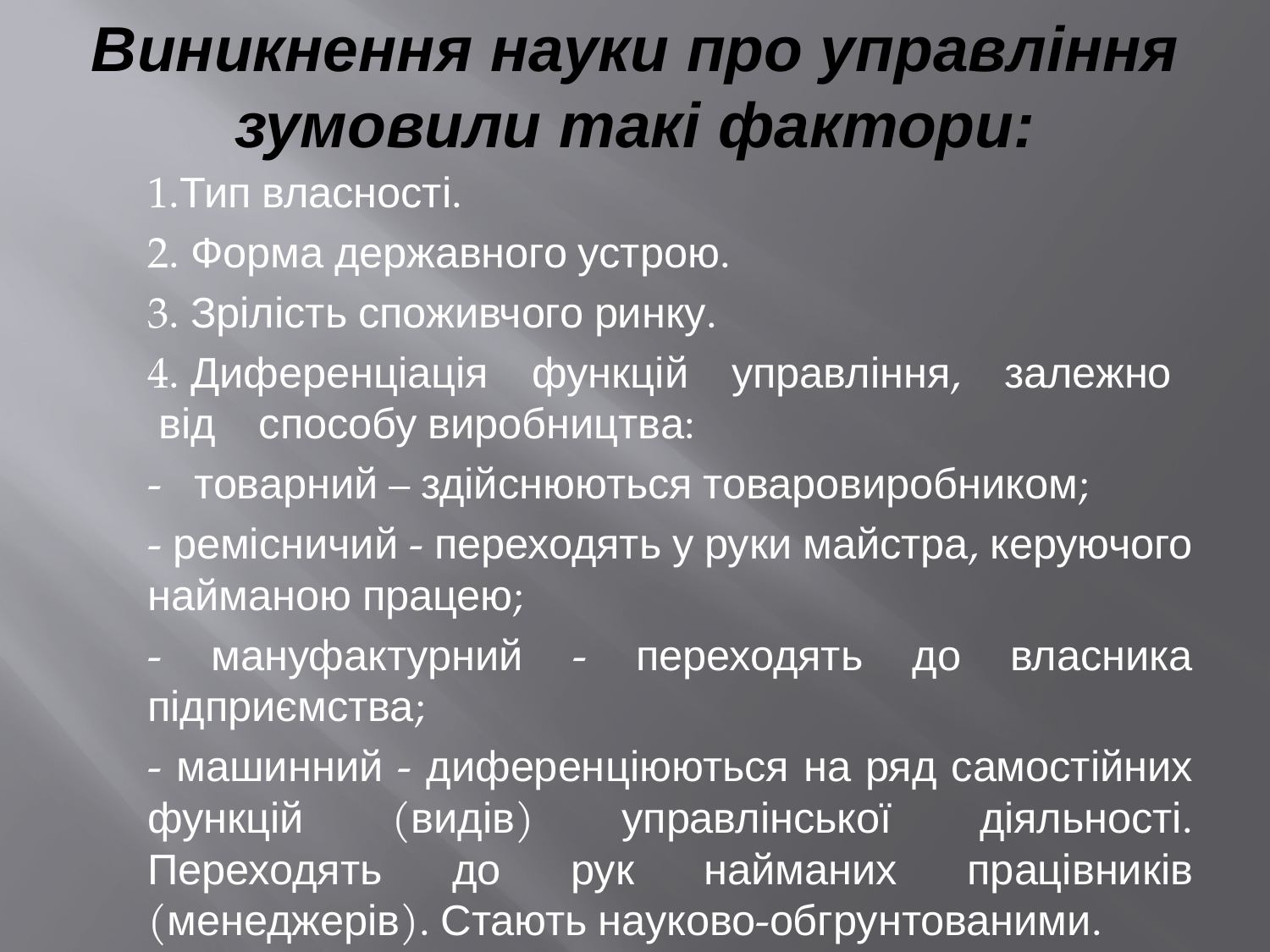

# Виникнення науки про управління зумовили такі фактори:
	1.Тип власності.
	2. Форма державного устрою.
	3. Зрілість споживчого ринку.
	4. Диференціація    функцій    управління,    залежно    від    способу виробництва:
		-   товарний – здійснюються товаровиробником;
		- ремісничий - переходять у руки майстра, керуючого найманою працею;
		- мануфактурний - переходять до власника підприємства;
		- машинний - диференціюються на ряд самостійних функцій (видів) управлінської діяльності. Переходять до рук найманих працівників (менеджерів). Стають науково-обгрунтованими.